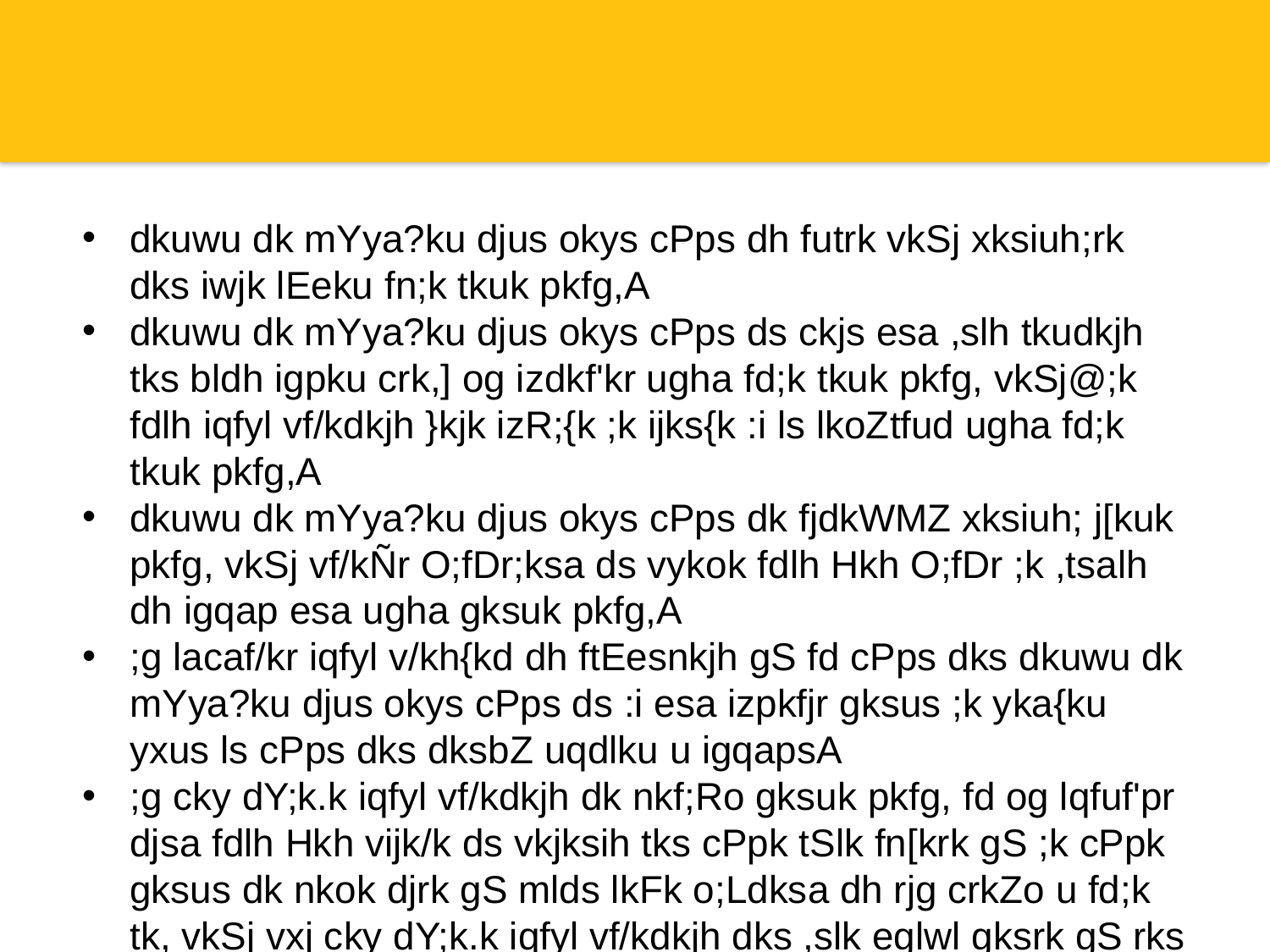

dkuwu dk mYya?ku djus okys cPps dh futrk vkSj xksiuh;rk dks iwjk lEeku fn;k tkuk pkfg,A
dkuwu dk mYya?ku djus okys cPps ds ckjs esa ,slh tkudkjh tks bldh igpku crk,] og izdkf'kr ugha fd;k tkuk pkfg, vkSj@;k fdlh iqfyl vf/kdkjh }kjk izR;{k ;k ijks{k :i ls lkoZtfud ugha fd;k tkuk pkfg,A
dkuwu dk mYya?ku djus okys cPps dk fjdkWMZ xksiuh; j[kuk pkfg, vkSj vf/kÑr O;fDr;ksa ds vykok fdlh Hkh O;fDr ;k ,tsalh dh igqap esa ugha gksuk pkfg,A
;g lacaf/kr iqfyl v/kh{kd dh ftEesnkjh gS fd cPps dks dkuwu dk mYya?ku djus okys cPps ds :i esa izpkfjr gksus ;k yka{ku yxus ls cPps dks dksbZ uqdlku u igqapsA
;g cky dY;k.k iqfyl vf/kdkjh dk nkf;Ro gksuk pkfg, fd og lqfuf'pr djsa fdlh Hkh vijk/k ds vkjksih tks cPpk tSlk fn[krk gS ;k cPpk gksus dk nkok djrk gS mlds lkFk o;Ldksa dh rjg crkZo u fd;k tk, vkSj vxj cky dY;k.k iqfyl vf/kdkjh dks ,slk eglwl gksrk gS rks rqjar iqfyl Fkkuk izHkkjh dks fjiksVZ djsa rFkk fo'ks"k fd'kksj iqfyl bdkbZ dks Hkh lwfpr djsaA